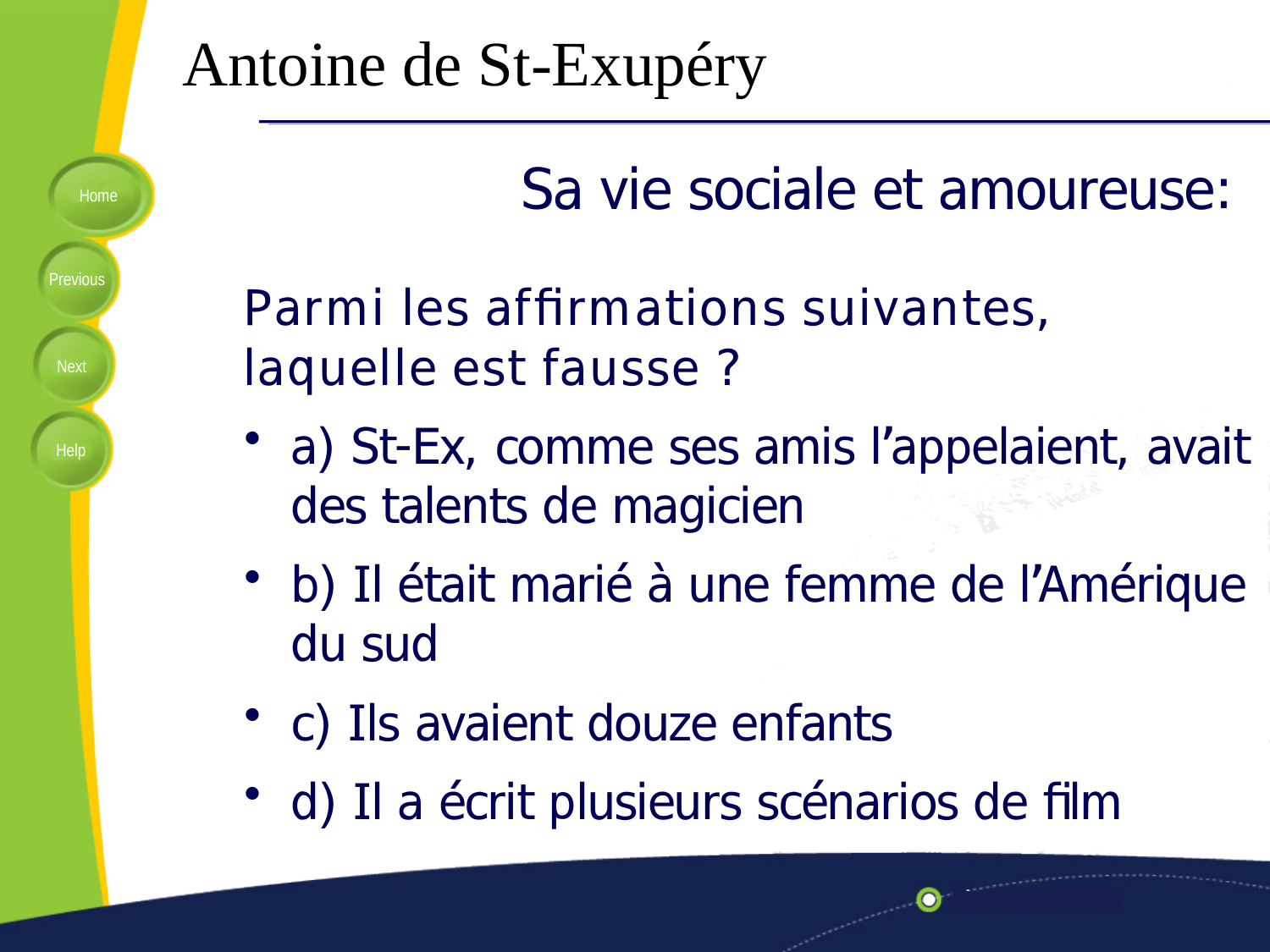

Antoine de St-Exupéry
# Sa vie sociale et amoureuse:
Parmi les affirmations suivantes, laquelle est fausse ?
a) St-Ex, comme ses amis l’appelaient, avait des talents de magicien
b) Il était marié à une femme de l’Amérique du sud
c) Ils avaient douze enfants
d) Il a écrit plusieurs scénarios de film